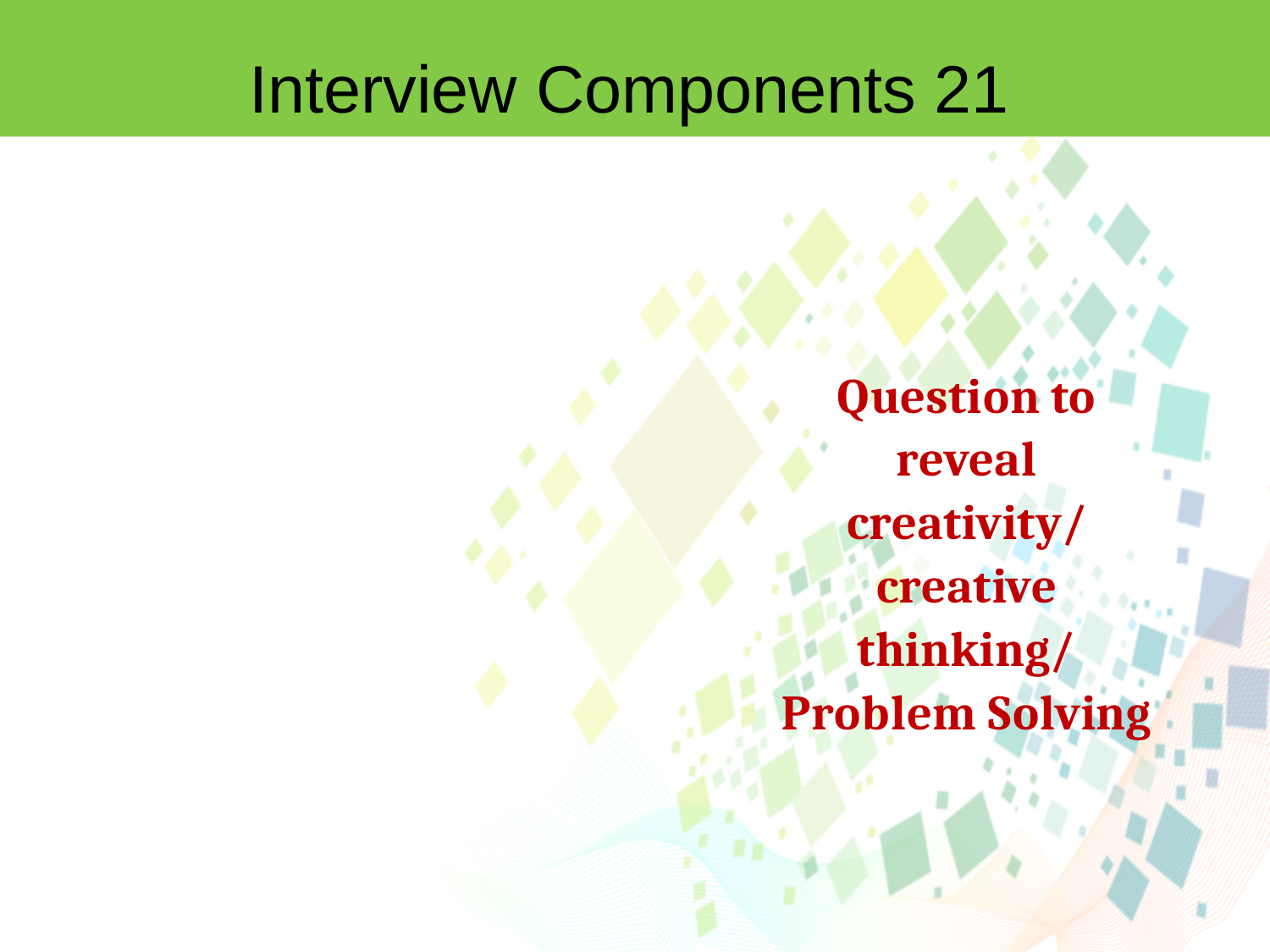

Interview Components 21
Question to reveal creativity/
creative thinking/
Problem Solving